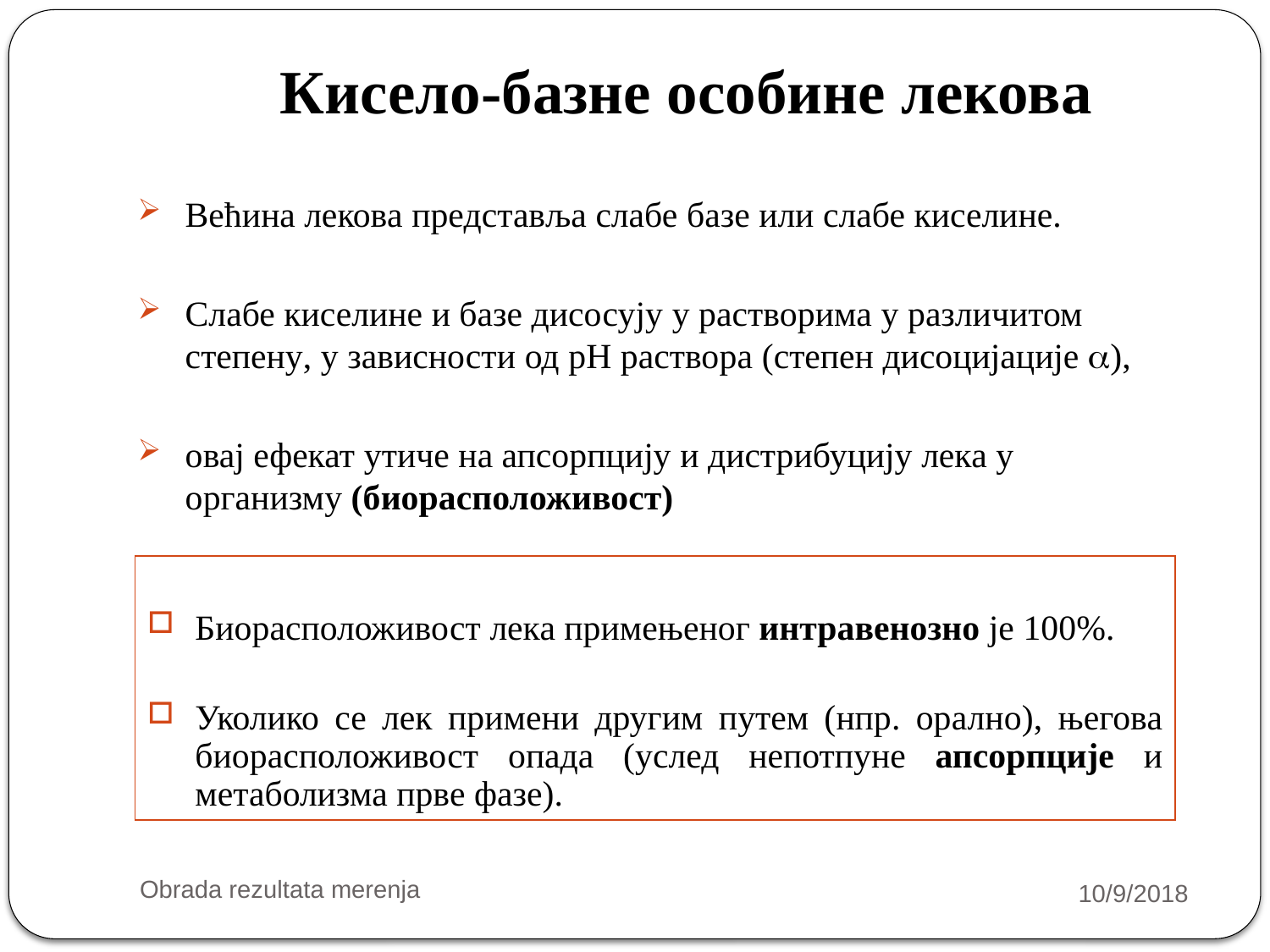

# Кисело-базне особине лекова
Већина лекова представља слабе базе или слабе киселине.

Слабе киселине и базе дисосују у растворима у различитом степену, у зависности од pH раствора (степен дисоцијације α),

овај ефекат утиче на апсорпцију и дистрибуцију лека у организму (биорасположивост)

Биорасположивост лека примењеног интравенозно је 100%.

Уколико се лек примени другим путем (нпр. орално), његова биорасположивост опада (услед непотпуне апсорпције и метаболизма прве фазе).
Obrada rezultata merenja
10/9/2018
2